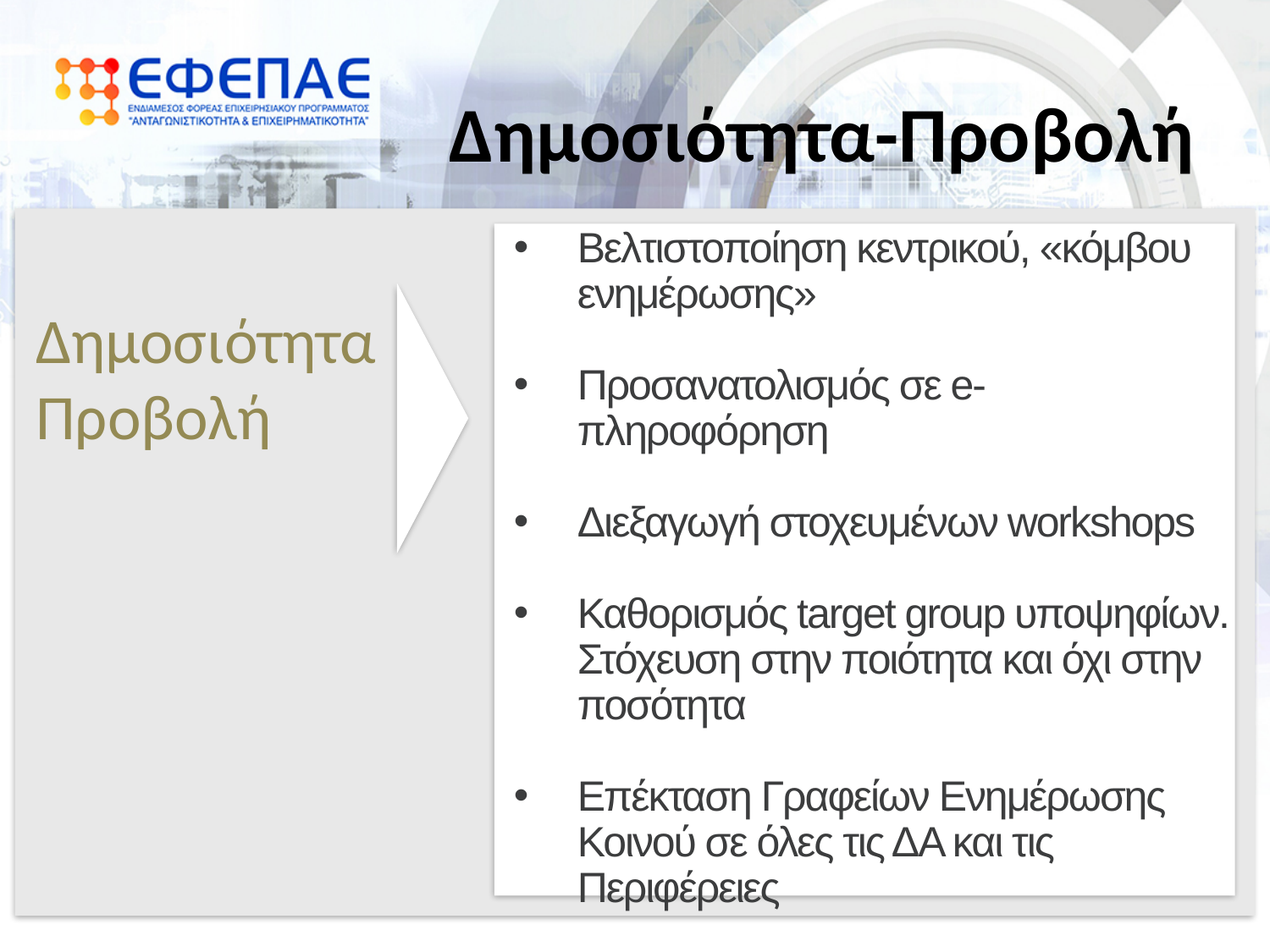

# Δημοσιότητα-Προβολή

Βελτιστοποίηση κεντρικού, «κόμβου ενημέρωσης»

Προσανατολισμός σε e-πληροφόρηση

Διεξαγωγή στοχευμένων workshops

Καθορισμός target group υποψηφίων. Στόχευση στην ποιότητα και όχι στην ποσότητα
Επέκταση Γραφείων Ενημέρωσης Κοινού σε όλες τις ΔΑ και τις Περιφέρειες
Δημοσιότητα Προβολή